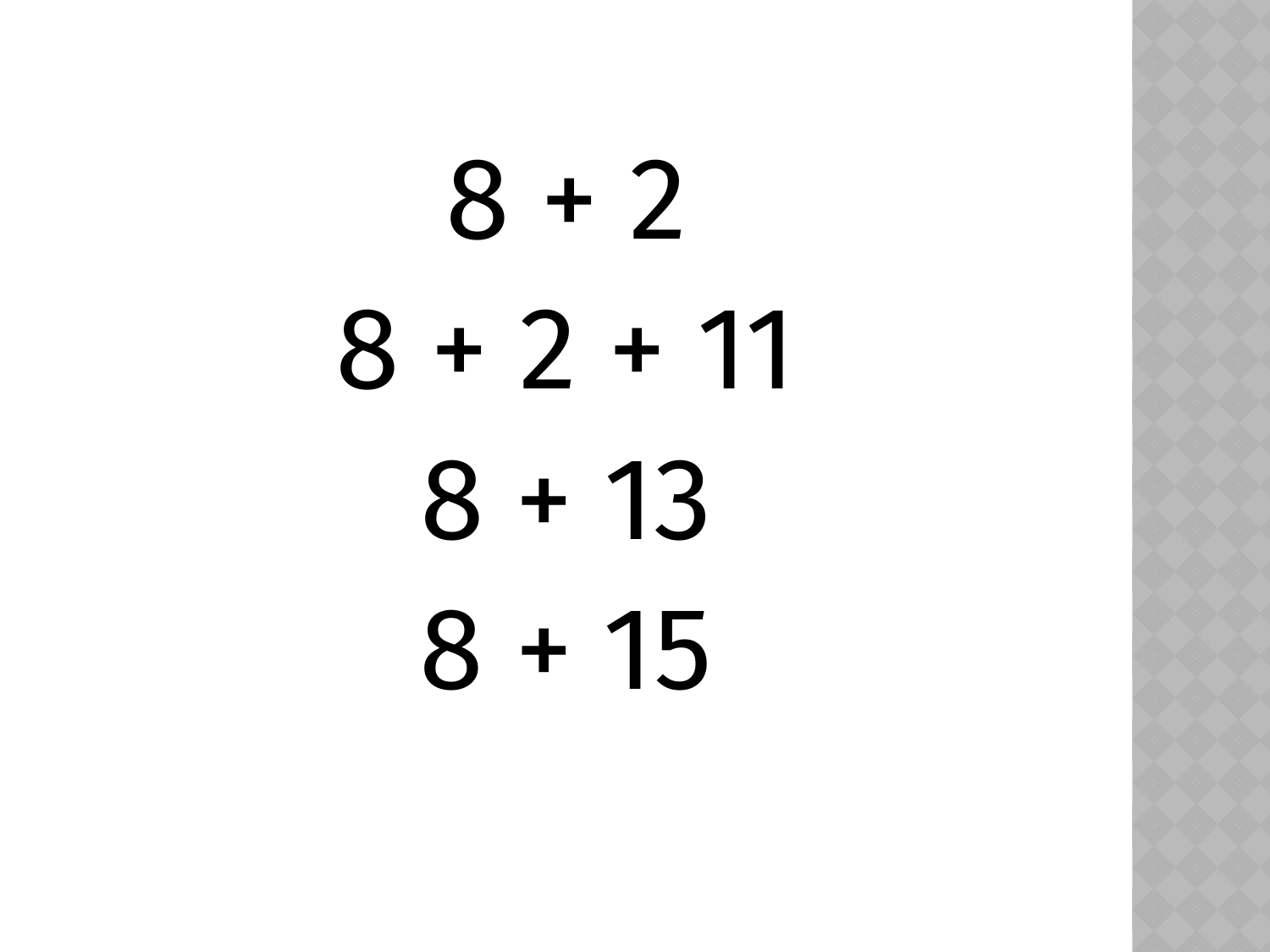

8 + 2
8 + 2 + 11
8 + 13
8 + 15